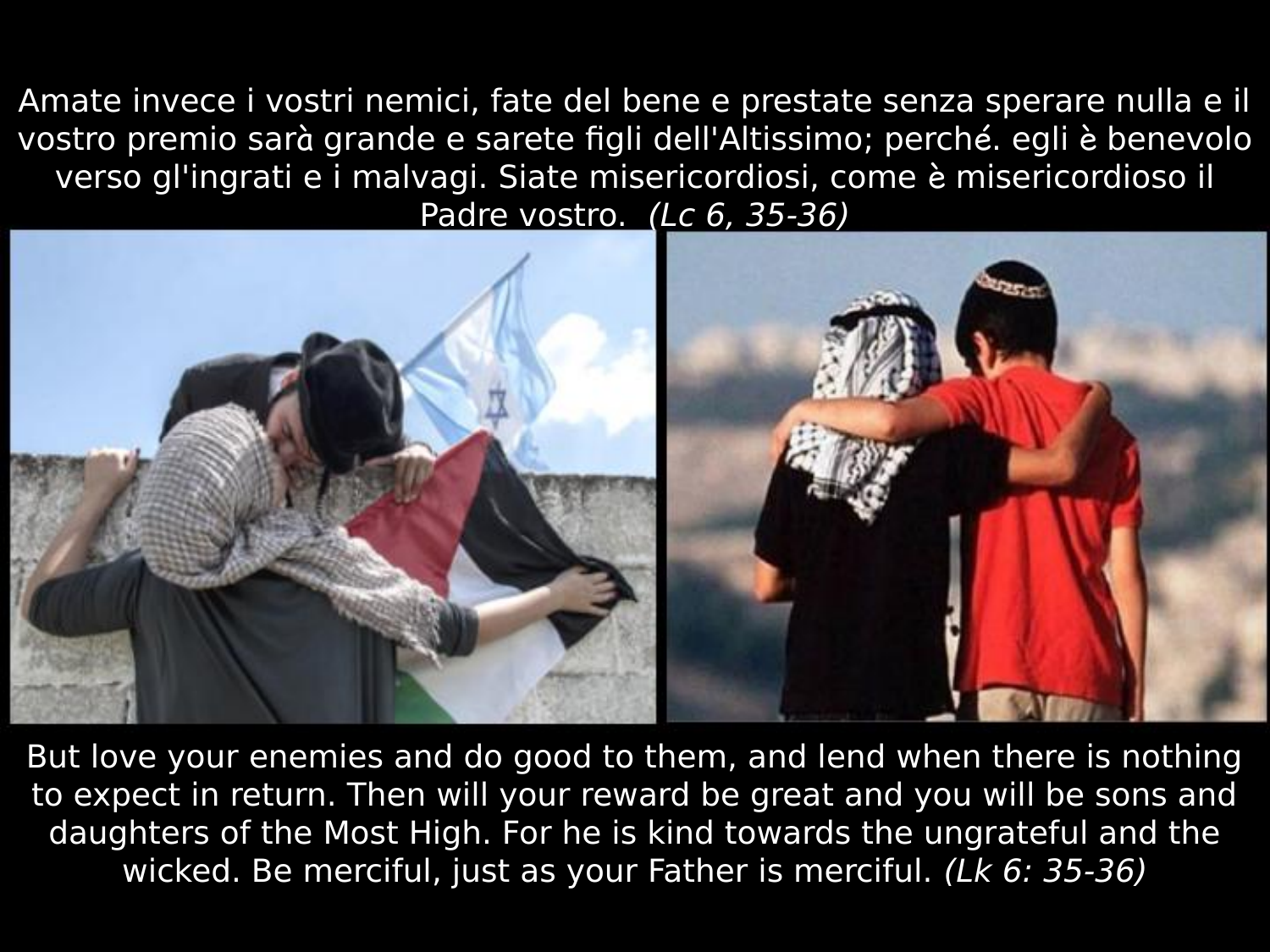

#
Amate invece i vostri nemici, fate del bene e prestate senza sperare nulla e il vostro premio sarà grande e sarete figli dell'Altissimo; perché. egli è benevolo verso gl'ingrati e i malvagi. Siate misericordiosi, come è misericordioso il Padre vostro.  (Lc 6, 35-36)
But love your enemies and do good to them, and lend when there is nothing to expect in return. Then will your reward be great and you will be sons and daughters of the Most High. For he is kind towards the ungrateful and the wicked. Be merciful, just as your Father is merciful. (Lk 6: 35-36)